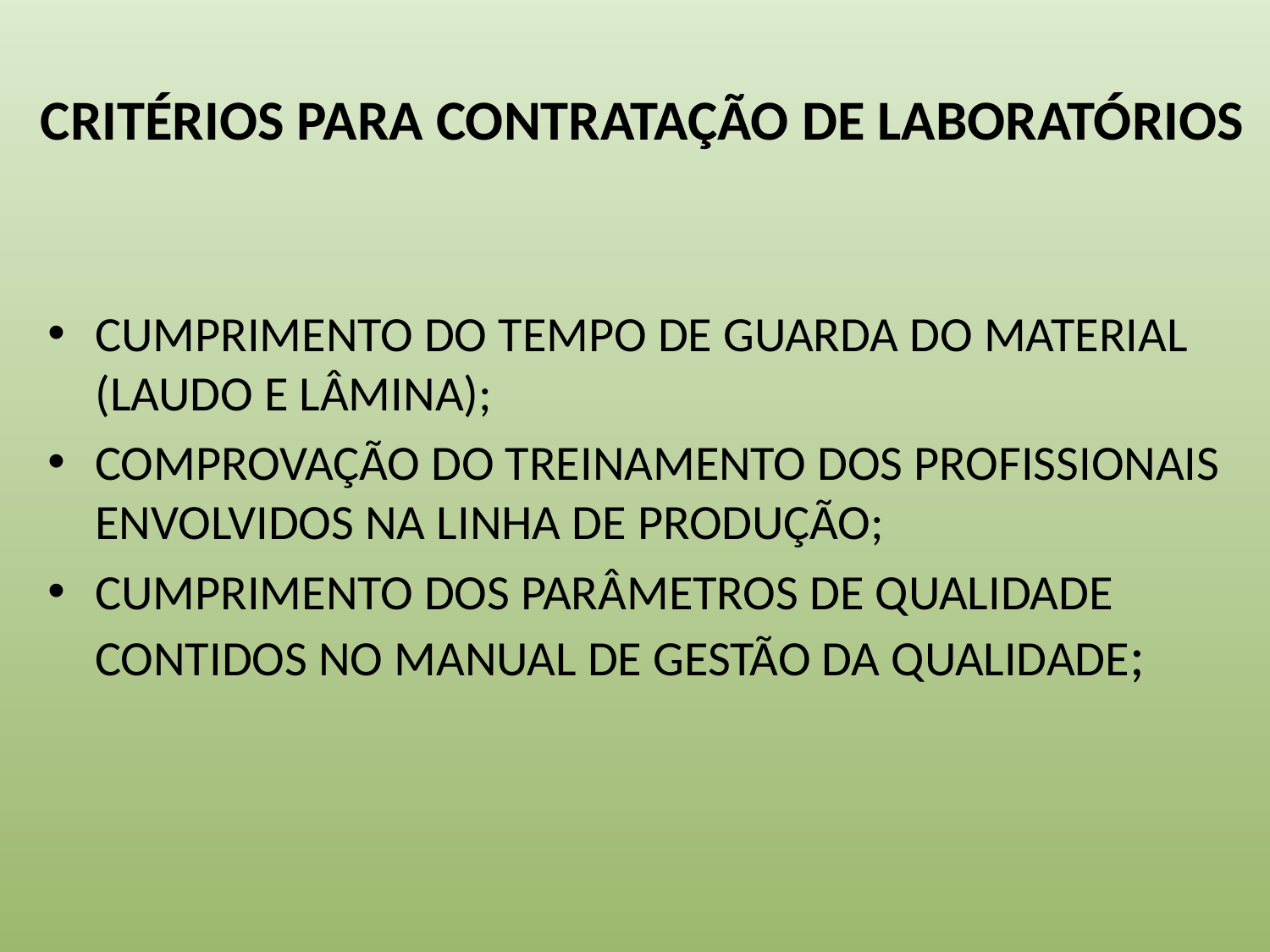

# CRITÉRIOS PARA CONTRATAÇÃO DE LABORATÓRIOS
CUMPRIMENTO DO TEMPO DE GUARDA DO MATERIAL (LAUDO E LÂMINA);
COMPROVAÇÃO DO TREINAMENTO DOS PROFISSIONAIS ENVOLVIDOS NA LINHA DE PRODUÇÃO;
CUMPRIMENTO DOS PARÂMETROS DE QUALIDADE CONTIDOS NO MANUAL DE GESTÃO DA QUALIDADE;